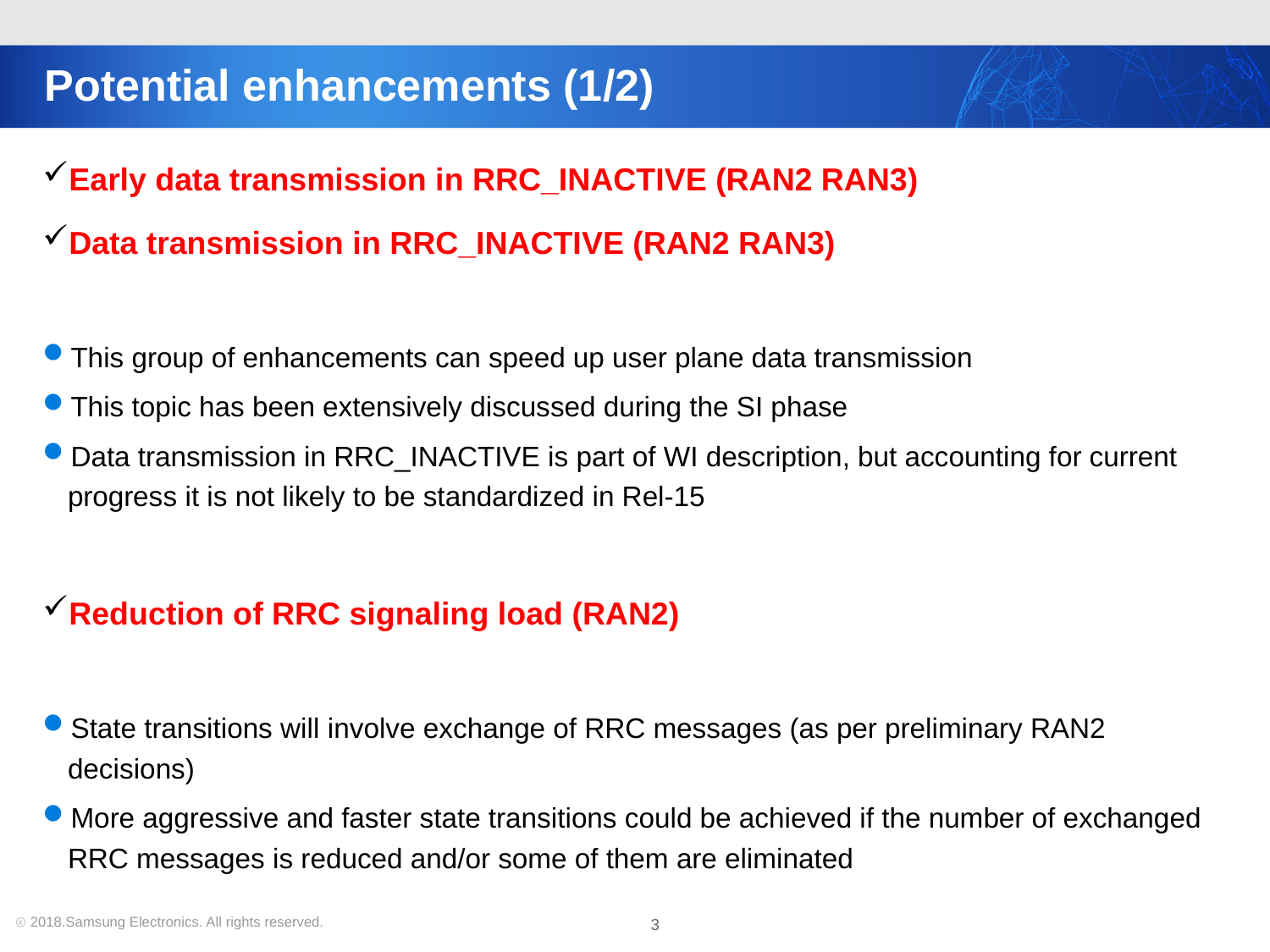

Potential enhancements (1/2)
Early data transmission in RRC_INACTIVE (RAN2 RAN3)
Data transmission in RRC_INACTIVE (RAN2 RAN3)

This group of enhancements can speed up user plane data transmission
This topic has been extensively discussed during the SI phase
Data transmission in RRC_INACTIVE is part of WI description, but accounting for current progress it is not likely to be standardized in Rel-15

Reduction of RRC signaling load (RAN2)

State transitions will involve exchange of RRC messages (as per preliminary RAN2 decisions)
More aggressive and faster state transitions could be achieved if the number of exchanged RRC messages is reduced and/or some of them are eliminated

3